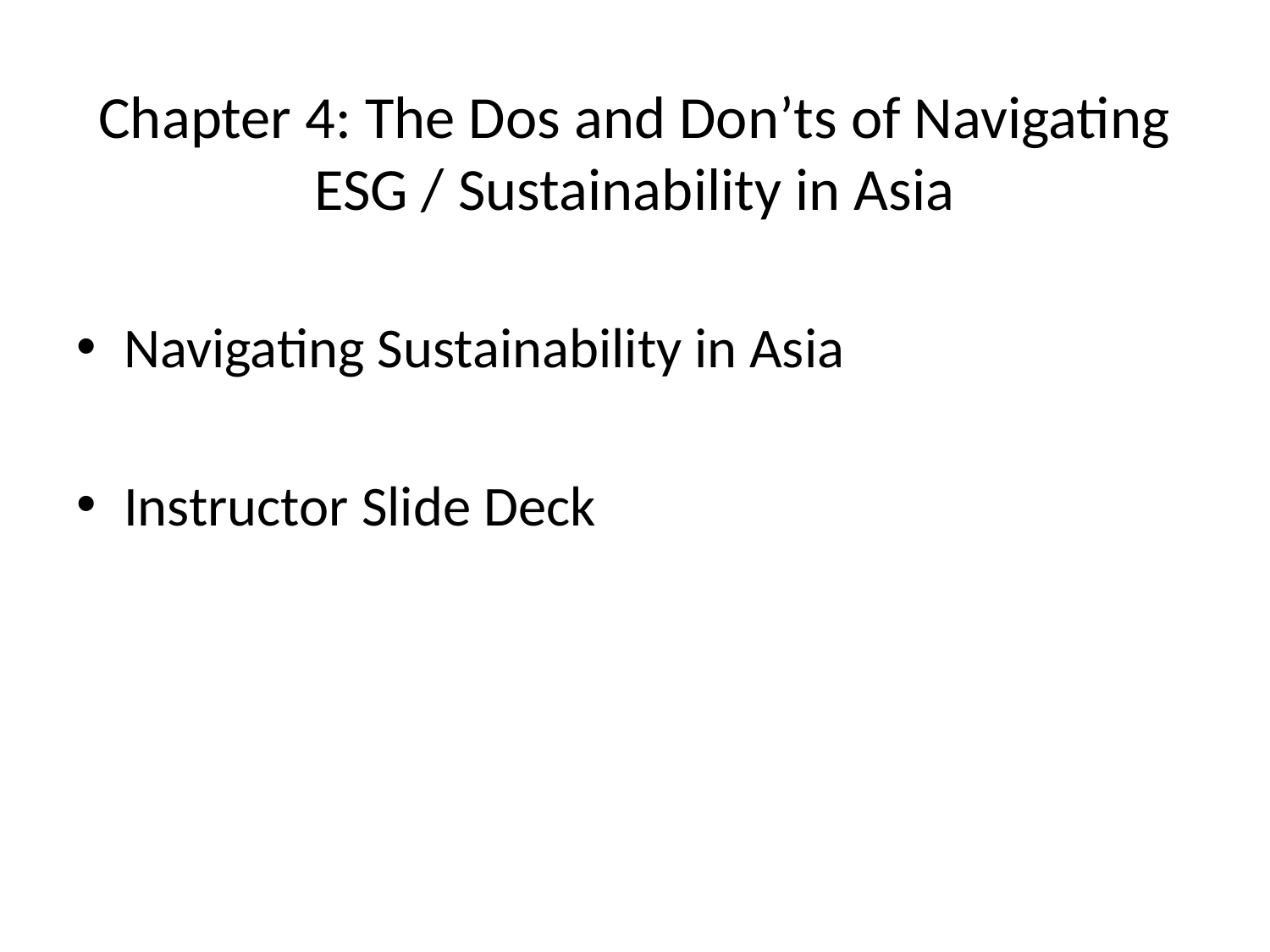

# Chapter 4: The Dos and Don’ts of Navigating ESG / Sustainability in Asia
Navigating Sustainability in Asia

Instructor Slide Deck